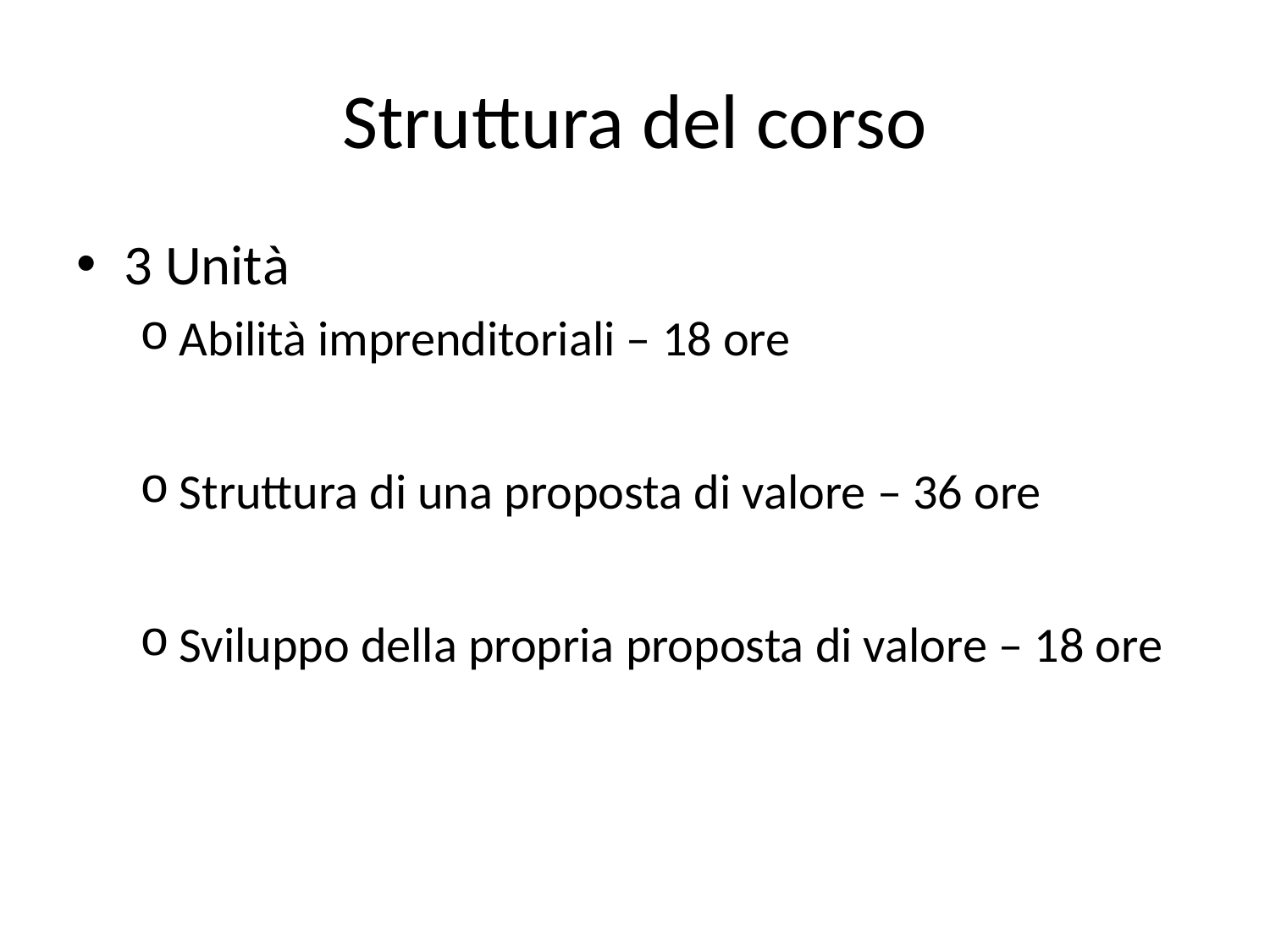

# Struttura del corso
3 Unità
Abilità imprenditoriali – 18 ore

Struttura di una proposta di valore – 36 ore

Sviluppo della propria proposta di valore – 18 ore